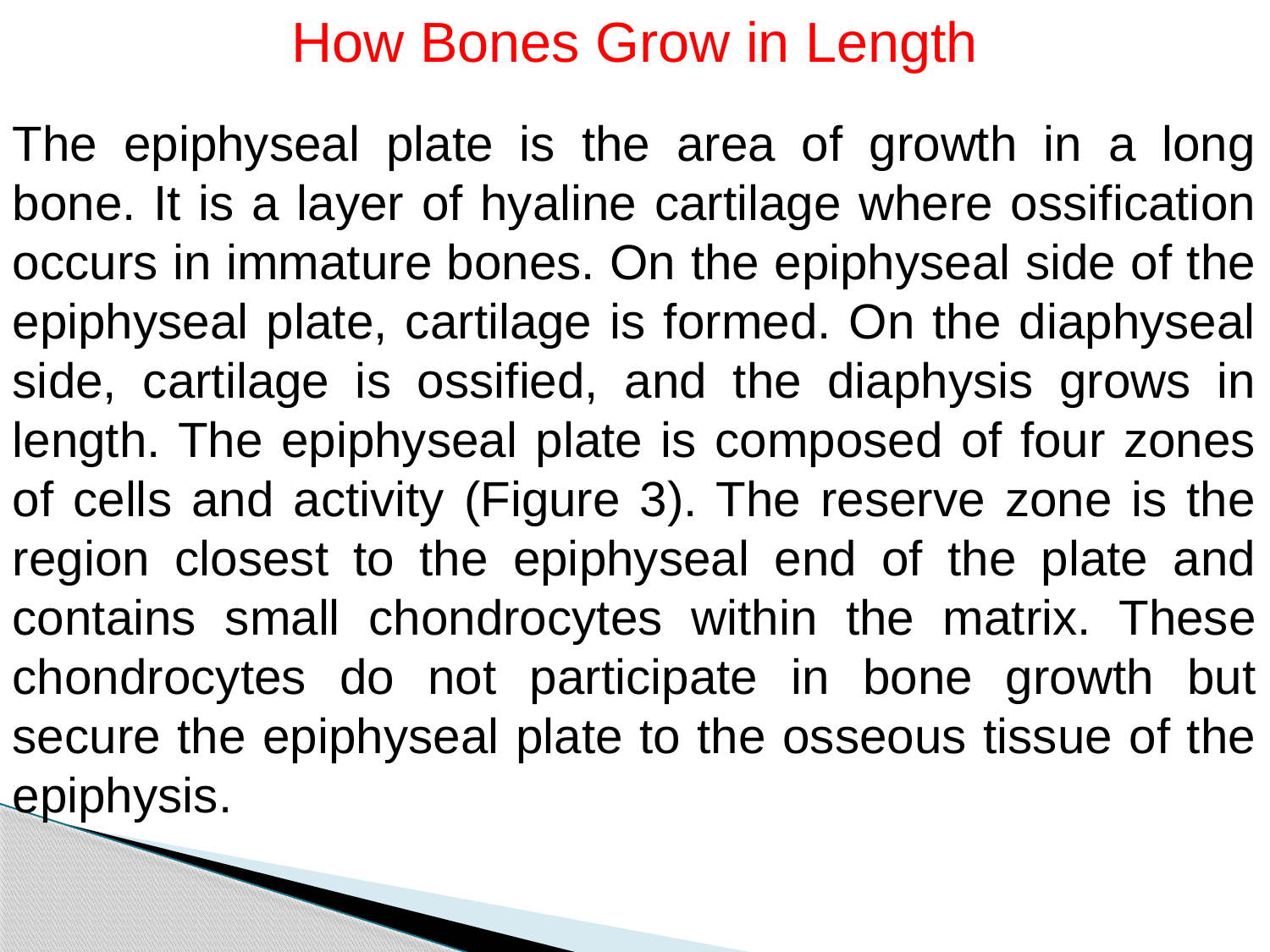

How Bones Grow in Length

The epiphyseal plate is the area of growth in a long bone. It is a layer of hyaline cartilage where ossification occurs in immature bones. On the epiphyseal side of the epiphyseal plate, cartilage is formed. On the diaphyseal side, cartilage is ossified, and the diaphysis grows in length. The epiphyseal plate is composed of four zones of cells and activity (Figure 3). The reserve zone is the region closest to the epiphyseal end of the plate and contains small chondrocytes within the matrix. These chondrocytes do not participate in bone growth but secure the epiphyseal plate to the osseous tissue of the epiphysis.